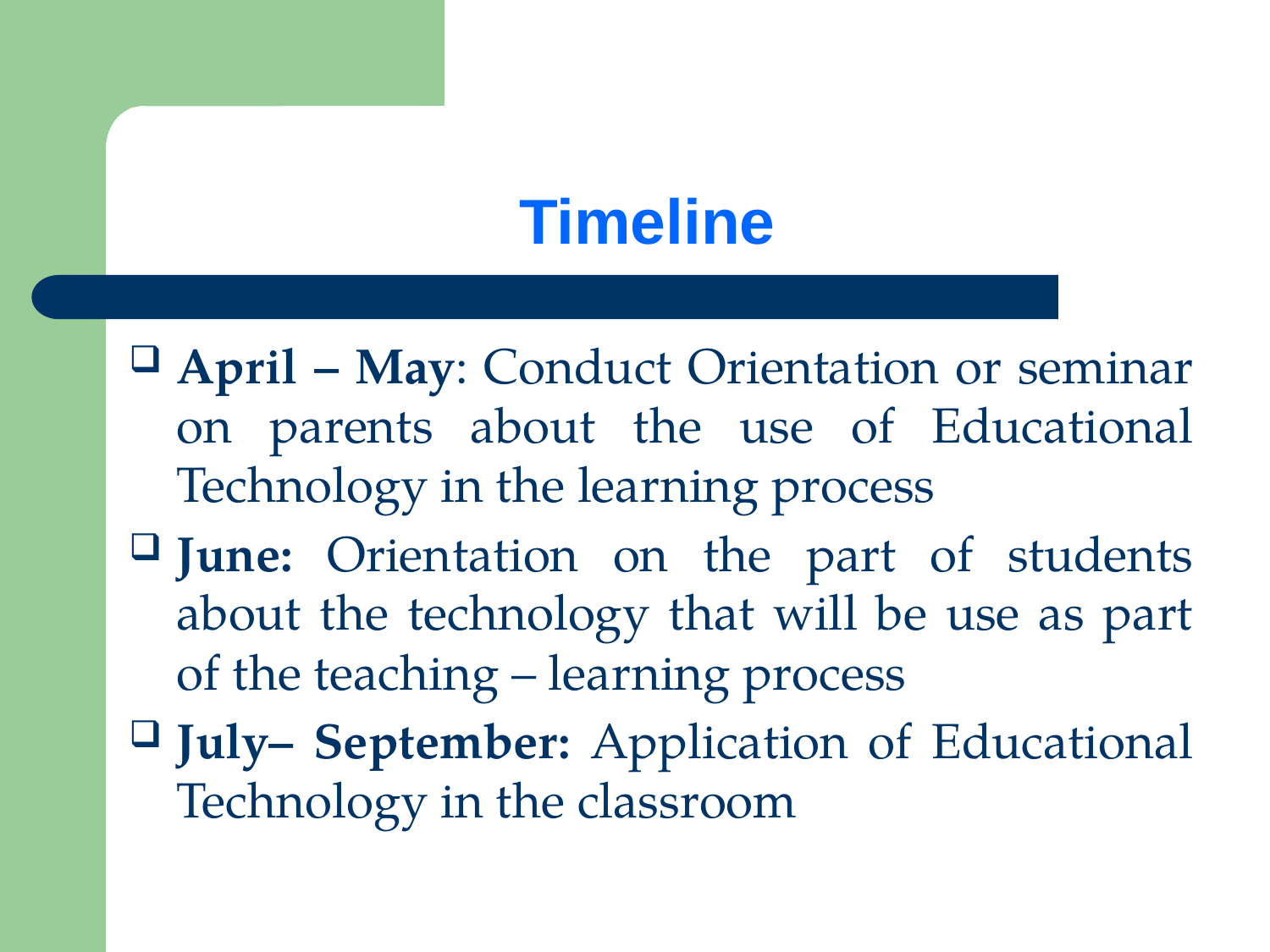

# Timeline
April – May: Conduct Orientation or seminar on parents about the use of Educational Technology in the learning process
June: Orientation on the part of students about the technology that will be use as part of the teaching – learning process
July– September: Application of Educational Technology in the classroom